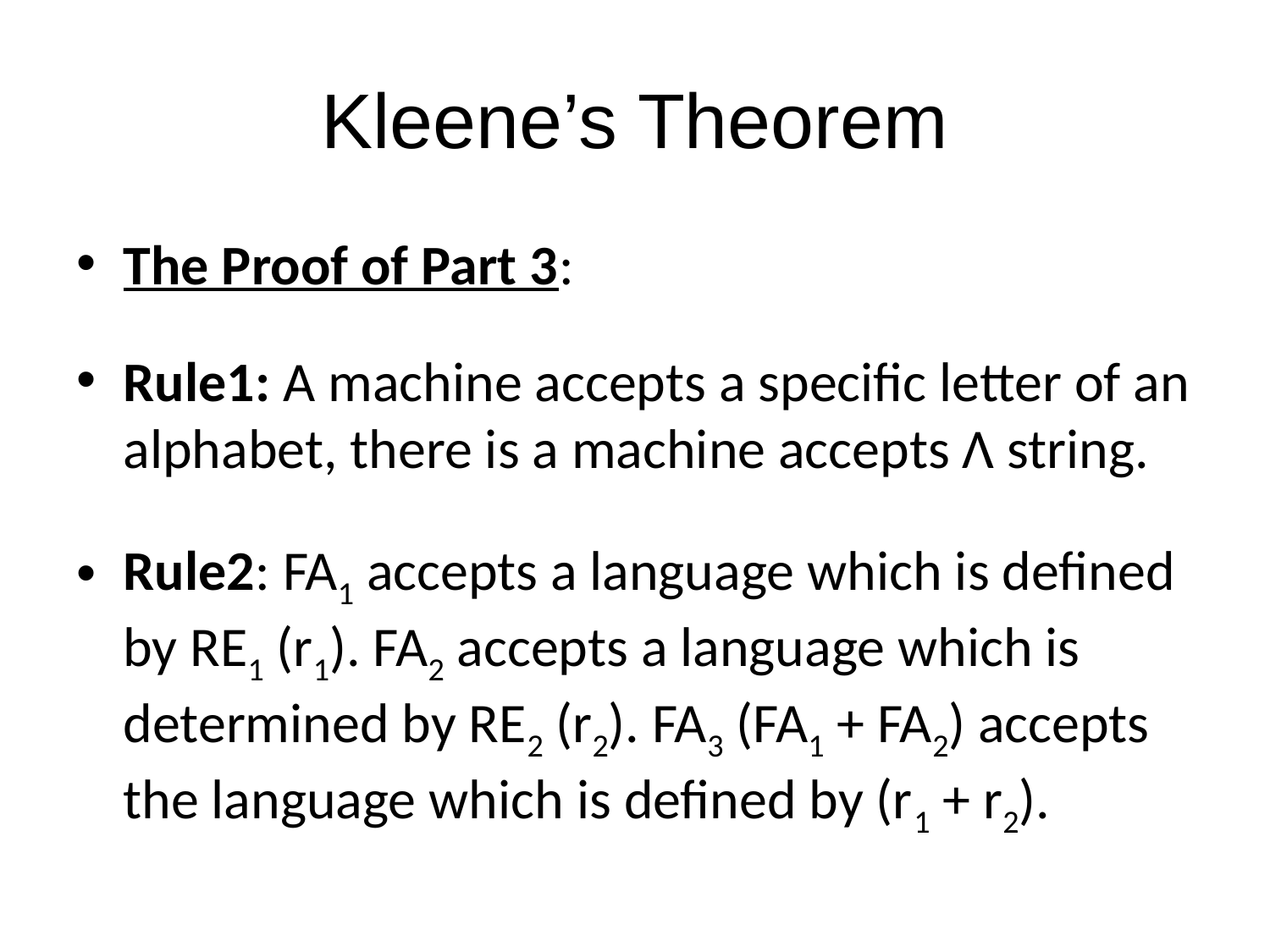

# Kleene’s Theorem
The Proof of Part 3:

Rule1: A machine accepts a specific letter of an alphabet, there is a machine accepts Λ string.

Rule2: FA1 accepts a language which is defined by RE1 (r1). FA2 accepts a language which is determined by RE2 (r2). FA3 (FA1 + FA2) accepts the language which is defined by (r1 + r2).